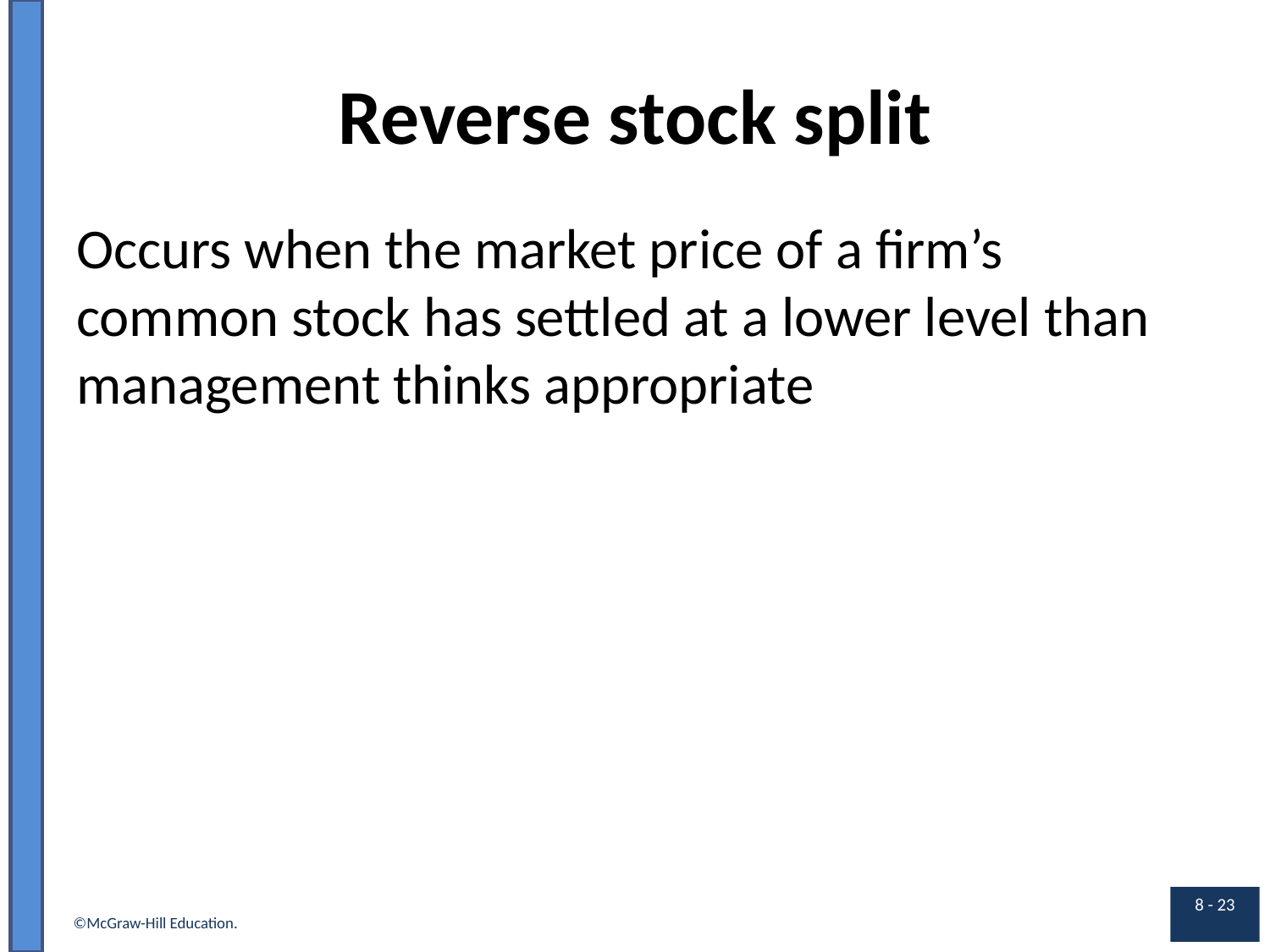

# Reverse stock split
Occurs when the market price of a firm’s common stock has settled at a lower level than management thinks appropriate